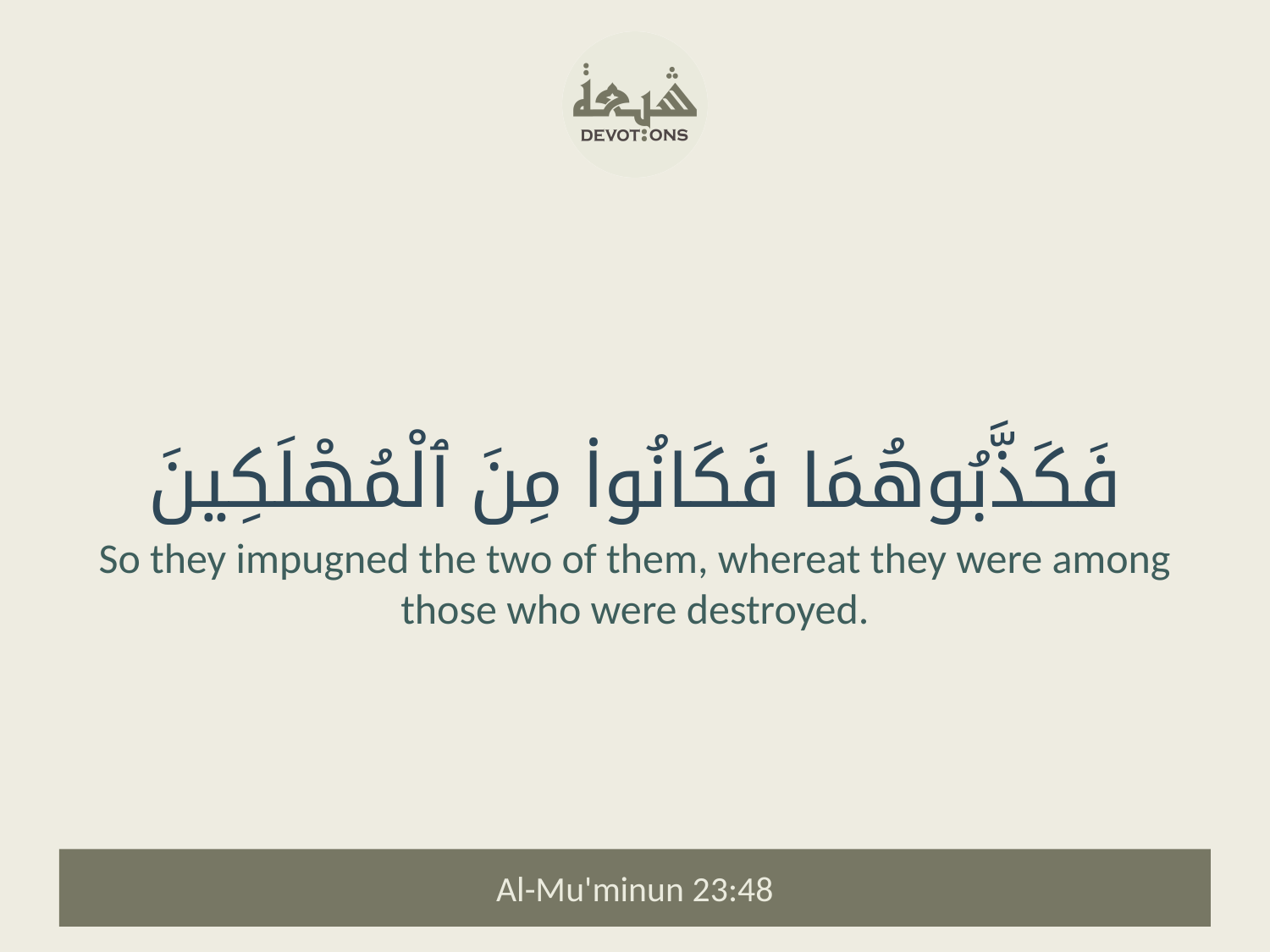

فَكَذَّبُوهُمَا فَكَانُوا۟ مِنَ ٱلْمُهْلَكِينَ
So they impugned the two of them, whereat they were among those who were destroyed.
Al-Mu'minun 23:48